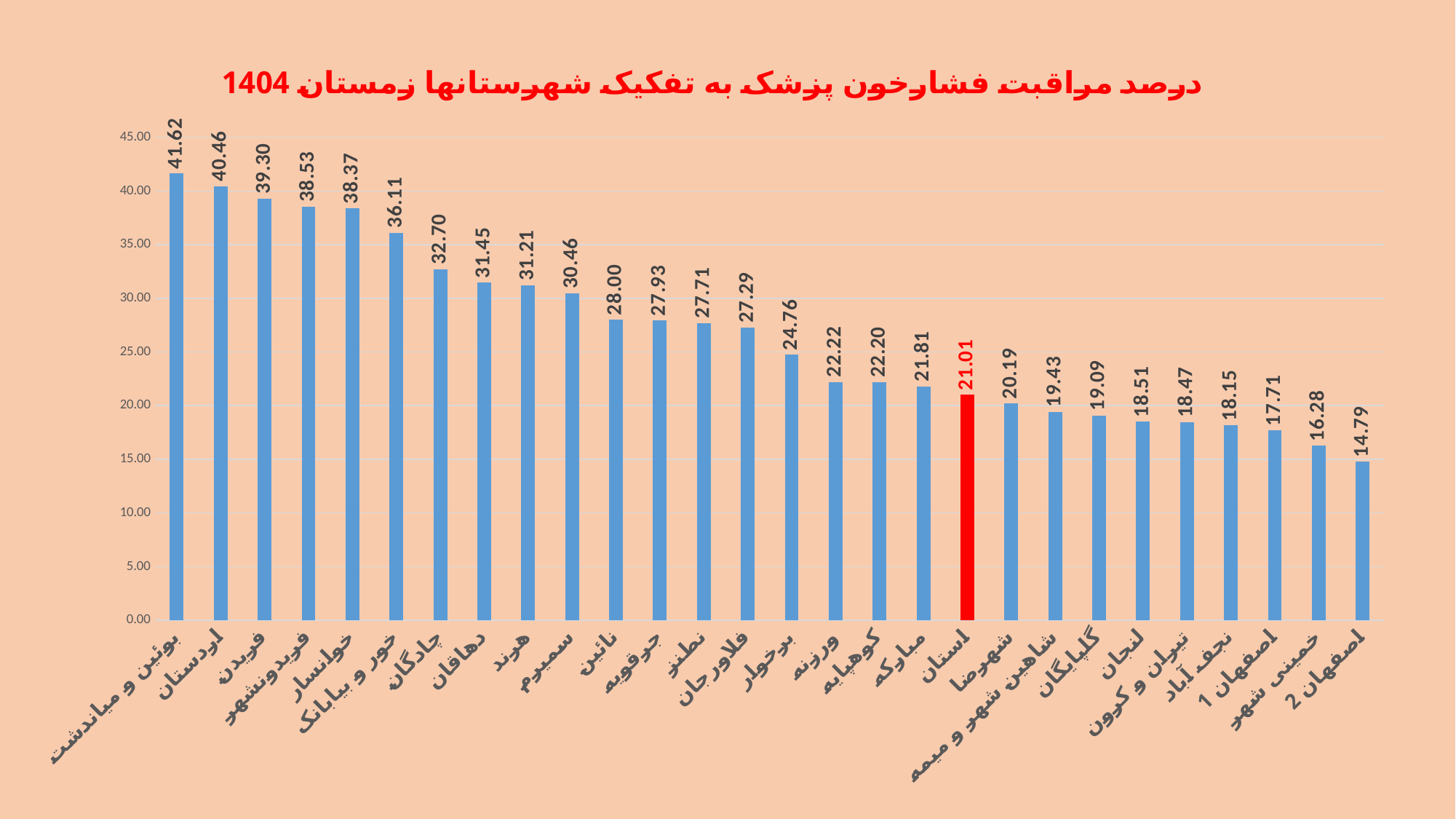

### Chart: درصد مراقبت فشارخون پزشک به تفکیک شهرستانها زمستان 1404

| Category | درصد مراقبت فشارخون پزشک زمستان 1404 |
|---|---|
| بوئین و میاندشت | 41.62176724137931 |
| اردستان | 40.459799974022594 |
| فریدن | 39.29979498501814 |
| فریدونشهر | 38.53421859039837 |
| خوانسار | 38.37059329320722 |
| خور و بیابانک | 36.11030478955007 |
| چادگان | 32.699705815795426 |
| دهاقان | 31.448763250883395 |
| هرند | 31.213872832369944 |
| سمیرم | 30.461799180906652 |
| نائین | 28.004926108374384 |
| جرقویه | 27.931098351546584 |
| نطنز | 27.705922396187884 |
| فلاورجان | 27.291289313354188 |
| برخوار | 24.76112880527368 |
| ورزنه | 22.21605109691752 |
| کوهپایه | 22.195865808200608 |
| مبارکه | 21.809316729261383 |
| استان | 21.008391469851556 |
| شهرضا | 20.186915887850468 |
| شاهین شهر و میمه | 19.43450088359237 |
| گلپایگان | 19.086630643193306 |
| لنجان | 18.507333908541845 |
| تیران و کرون | 18.47366617159831 |
| نجف آباد | 18.152331953920143 |
| اصفهان 1 | 17.71306858792921 |
| خمینی شهر | 16.282206933765007 |
| اصفهان 2 | 14.788958668029794 |